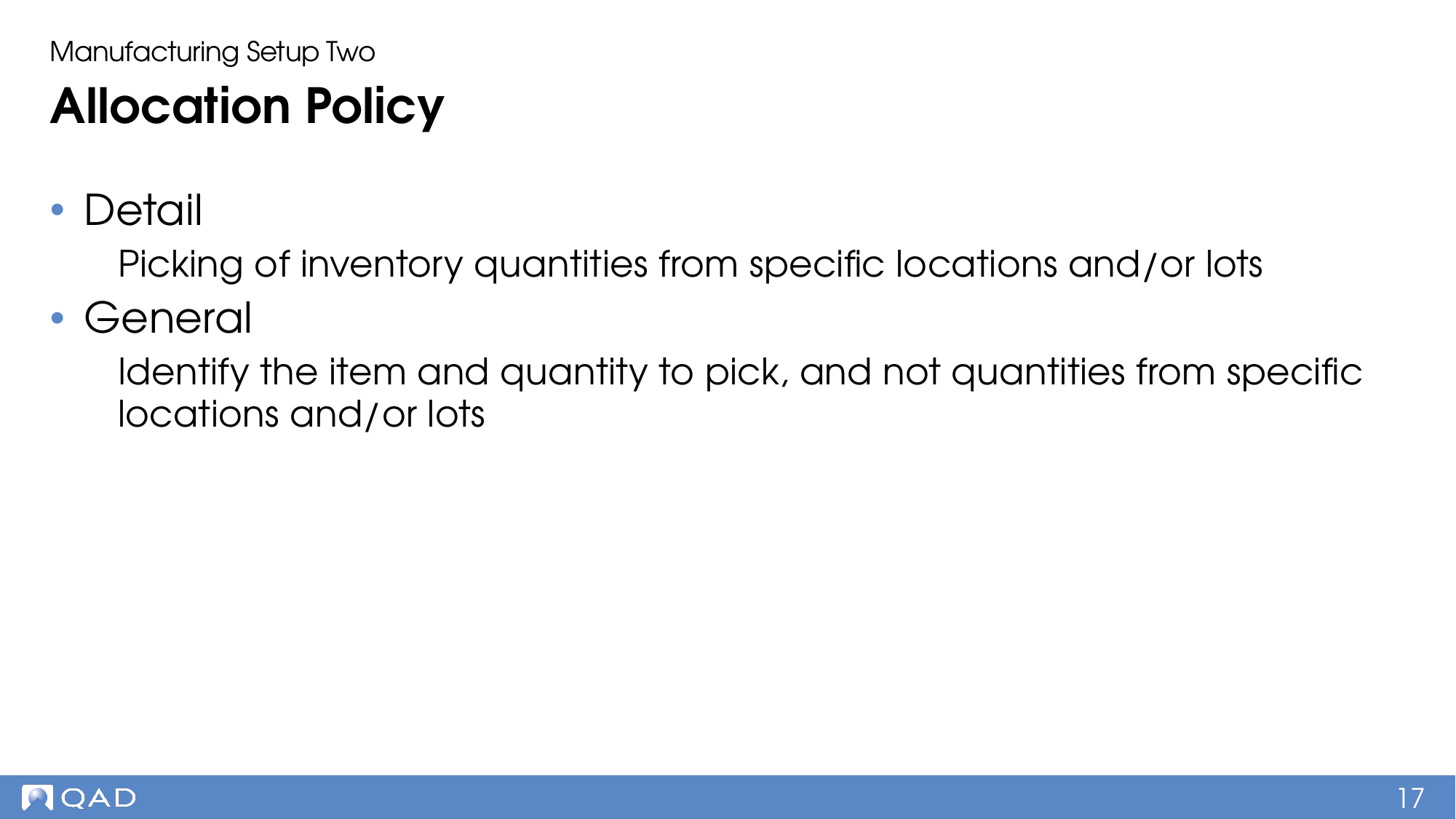

Manufacturing Setup Two
# Allocation Policy
Detail
Picking of inventory quantities from specific locations and/or lots
General
Identify the item and quantity to pick, and not quantities from specific locations and/or lots
17